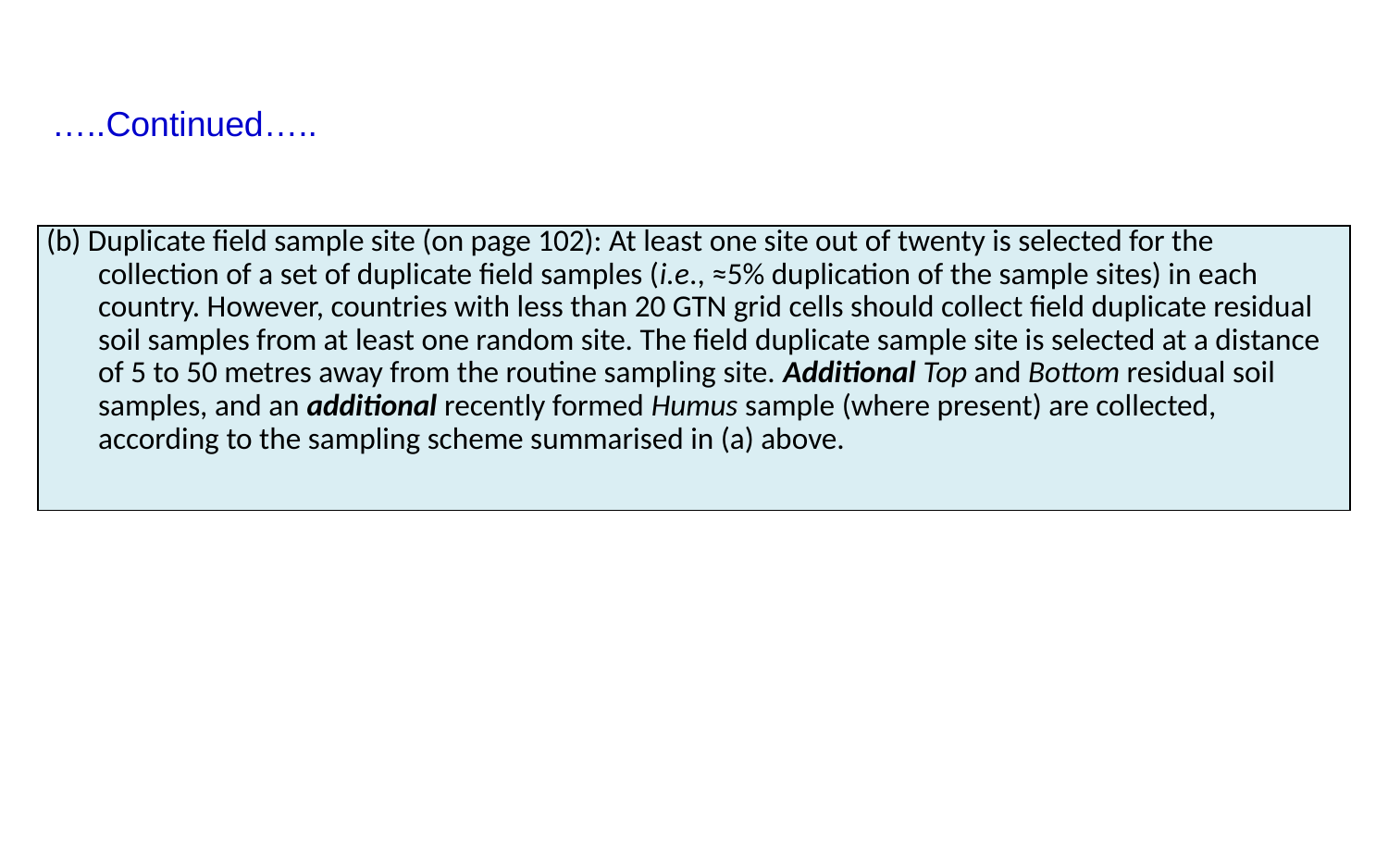

…..Continued…..
| (b) Duplicate field sample site (on page 102): At least one site out of twenty is selected for the collection of a set of duplicate field samples (i.e., ≈5% duplication of the sample sites) in each country. However, countries with less than 20 GTN grid cells should collect field duplicate residual soil samples from at least one random site. The field duplicate sample site is selected at a distance of 5 to 50 metres away from the routine sampling site. Additional Top and Bottom residual soil samples, and an additional recently formed Humus sample (where present) are collected, according to the sampling scheme summarised in (a) above. |
| --- |